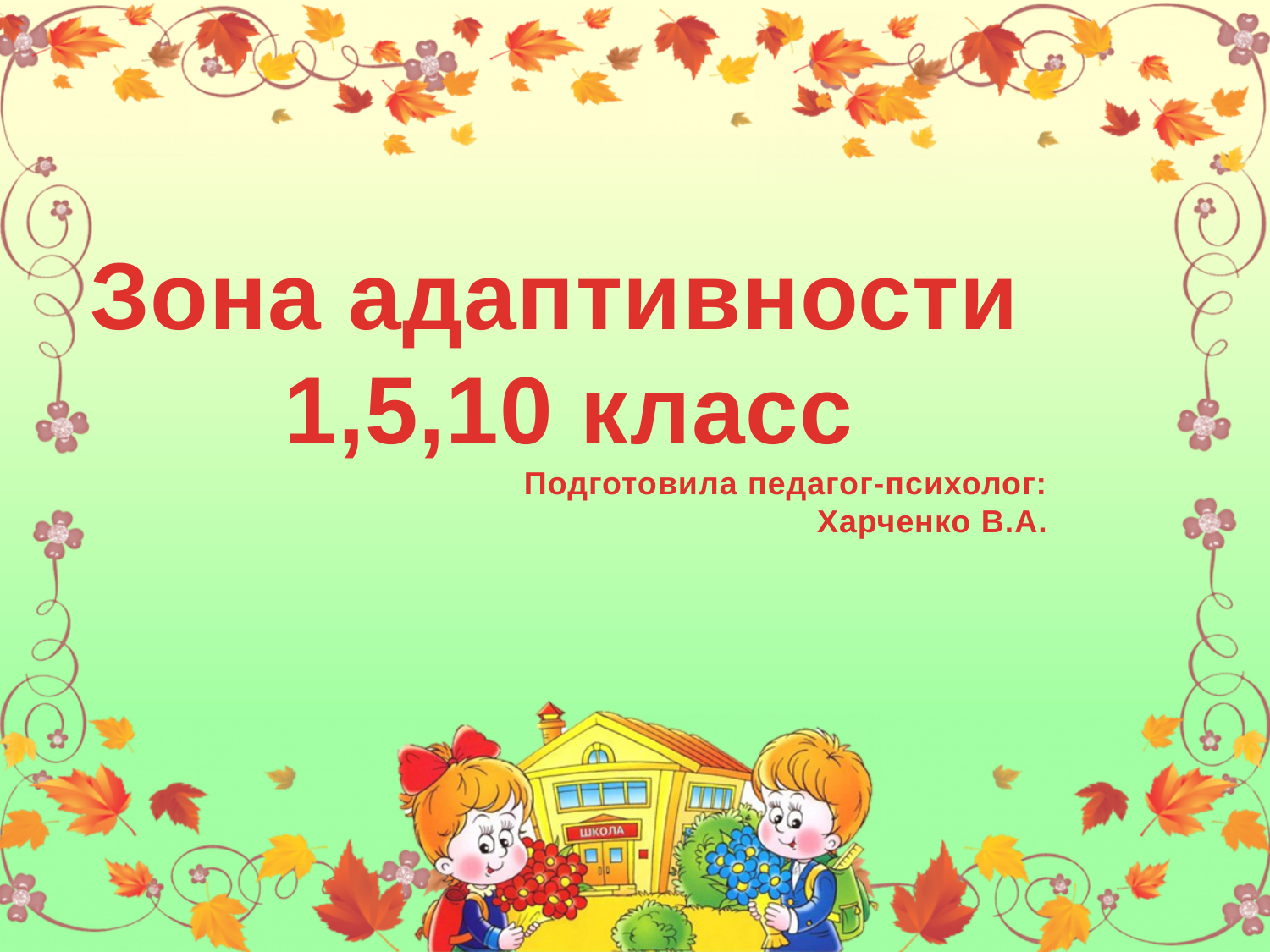

Зона адаптивности
1,5,10 класс
Подготовила педагог-психолог:
Харченко В.А.